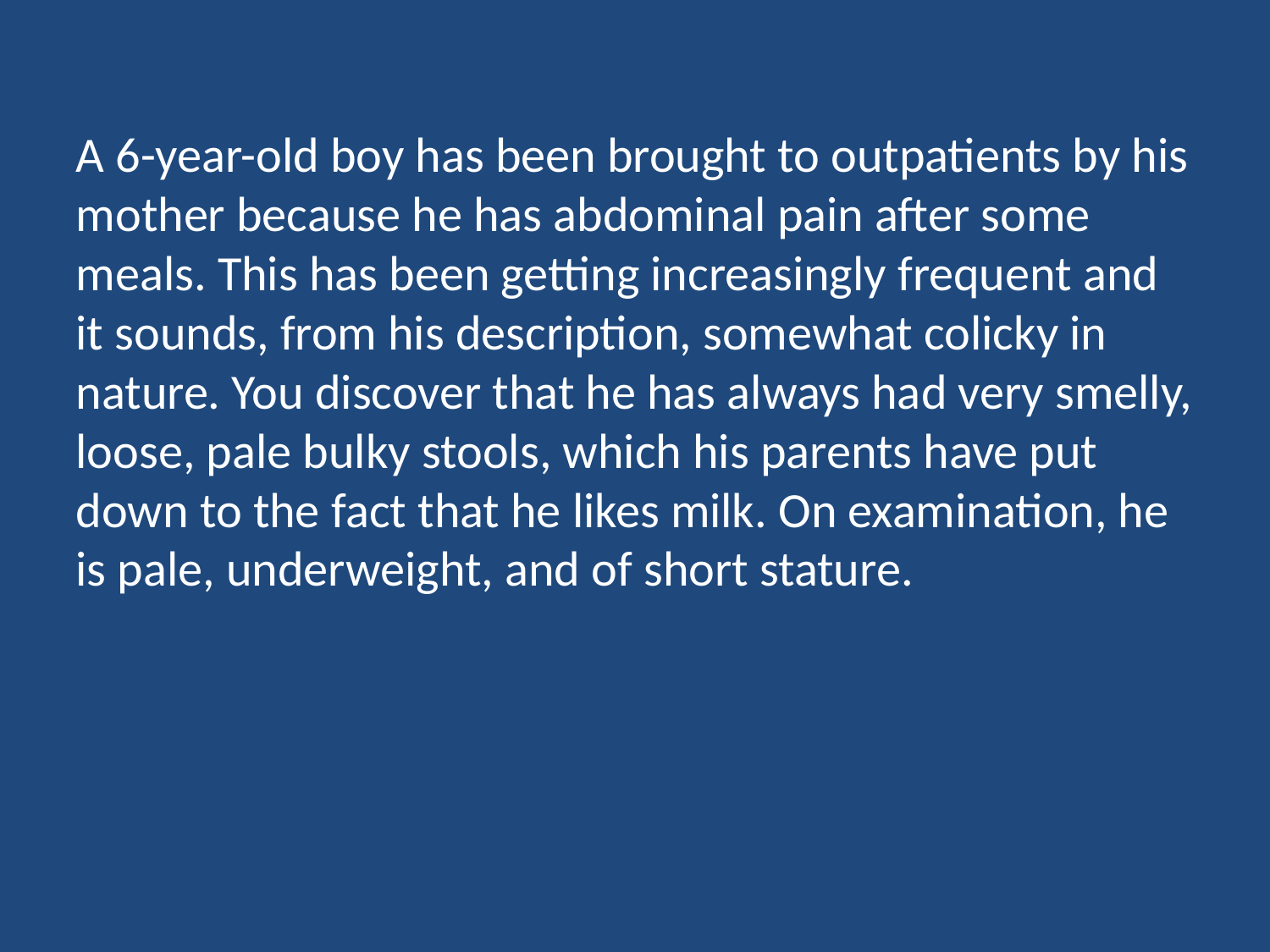

#
A 6-year-old boy has been brought to outpatients by his mother because he has abdominal pain after some meals. This has been getting increasingly frequent and it sounds, from his description, somewhat colicky in nature. You discover that he has always had very smelly, loose, pale bulky stools, which his parents have put down to the fact that he likes milk. On examination, he is pale, underweight, and of short stature.